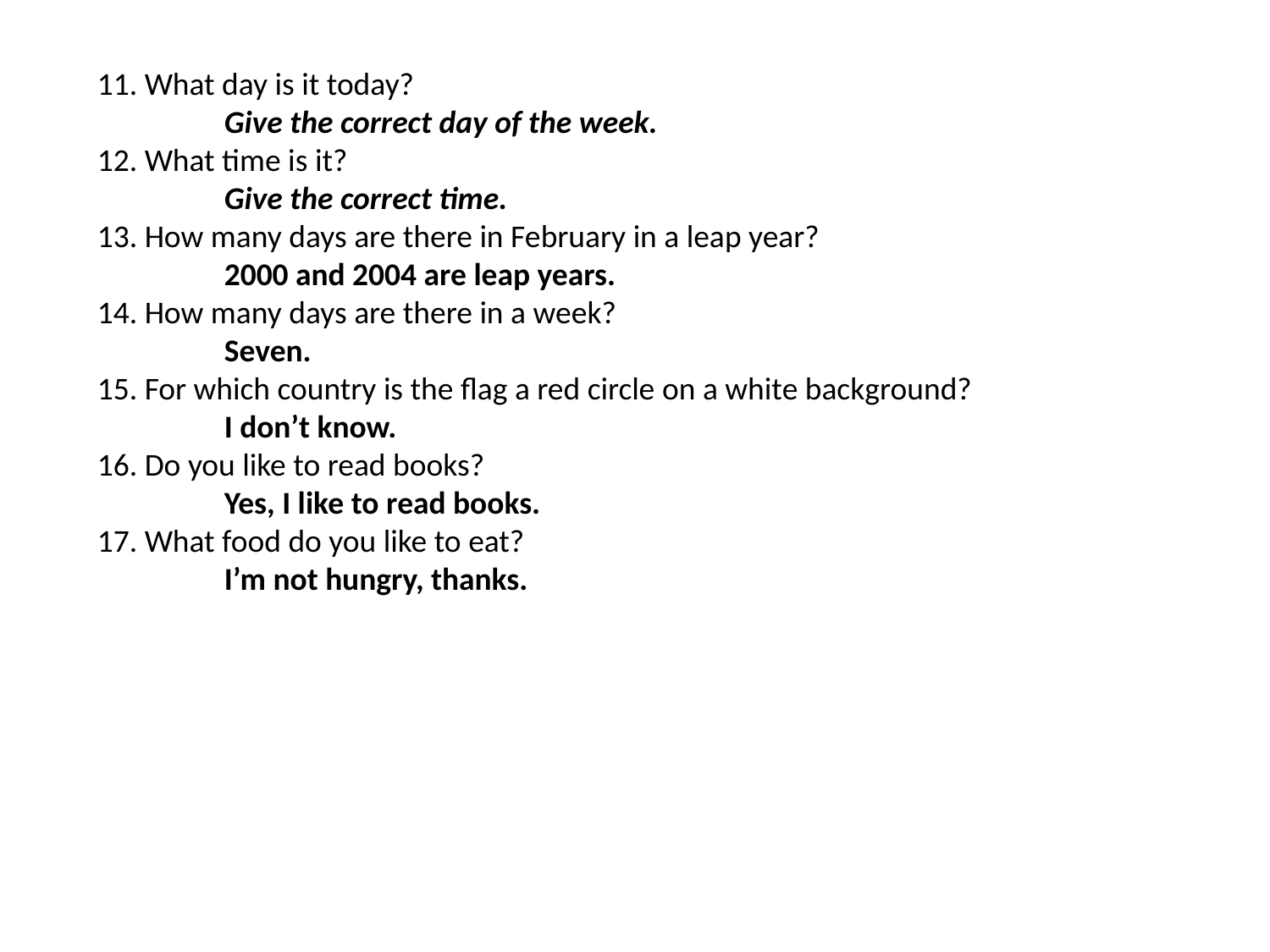

11. What day is it today?
	Give the correct day of the week.
12. What time is it?
	Give the correct time.
13. How many days are there in February in a leap year?
	2000 and 2004 are leap years.
14. How many days are there in a week?
	Seven.
15. For which country is the flag a red circle on a white background?
	I don’t know.
16. Do you like to read books?
	Yes, I like to read books.
17. What food do you like to eat?
	I’m not hungry, thanks.